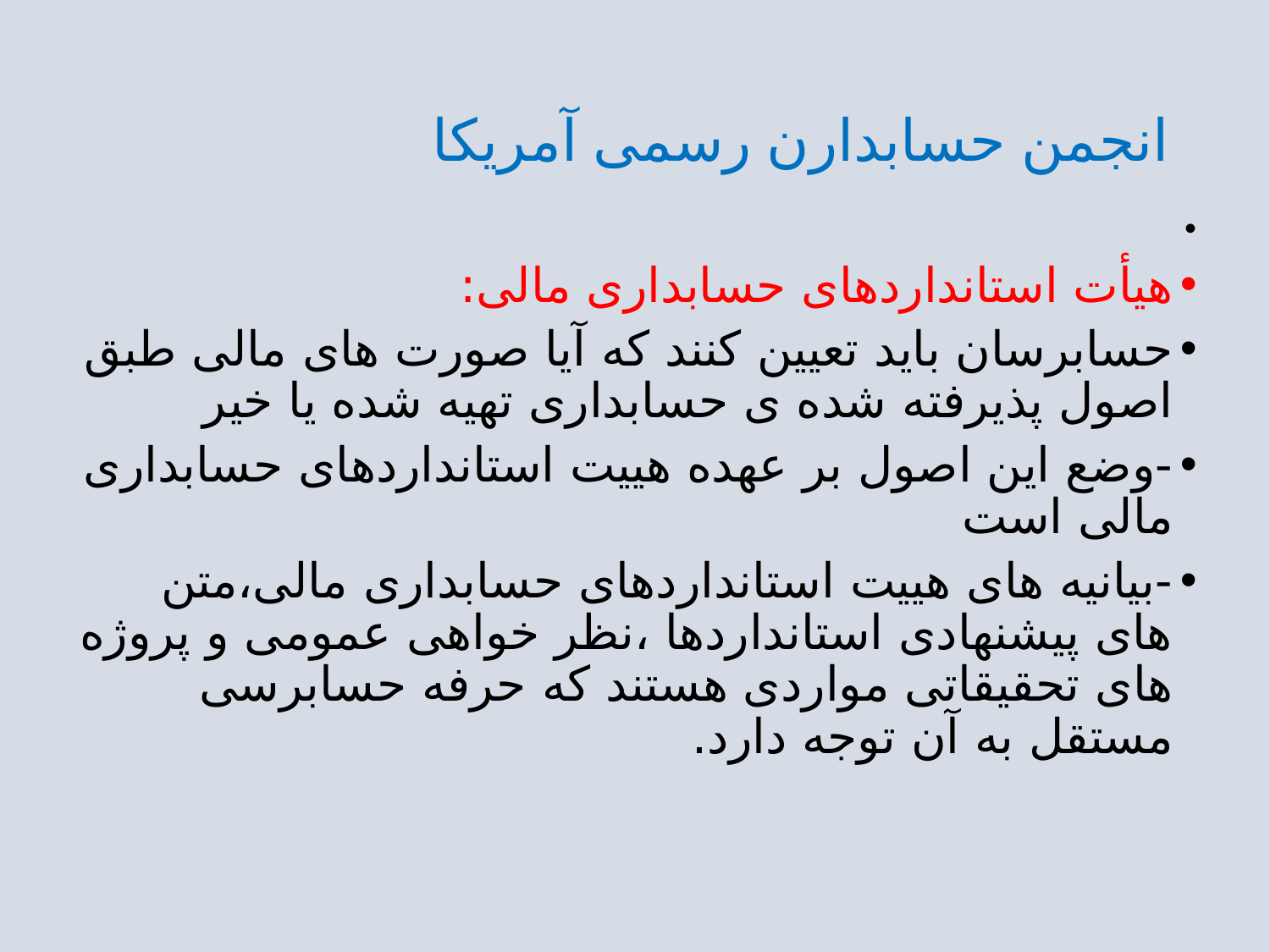

# انجمن حسابدارن رسمی آمریکا

هیأت استانداردهای حسابداری مالی:
حسابرسان باید تعیین کنند که آیا صورت های مالی طبق اصول پذیرفته شده ی حسابداری تهیه شده یا خیر
-وضع این اصول بر عهده هییت استانداردهای حسابداری مالی است
-بیانیه های هییت استانداردهای حسابداری مالی،متن های پیشنهادی استانداردها ،نظر خواهی عمومی و پروژه های تحقیقاتی مواردی هستند که حرفه حسابرسی مستقل به آن توجه دارد.